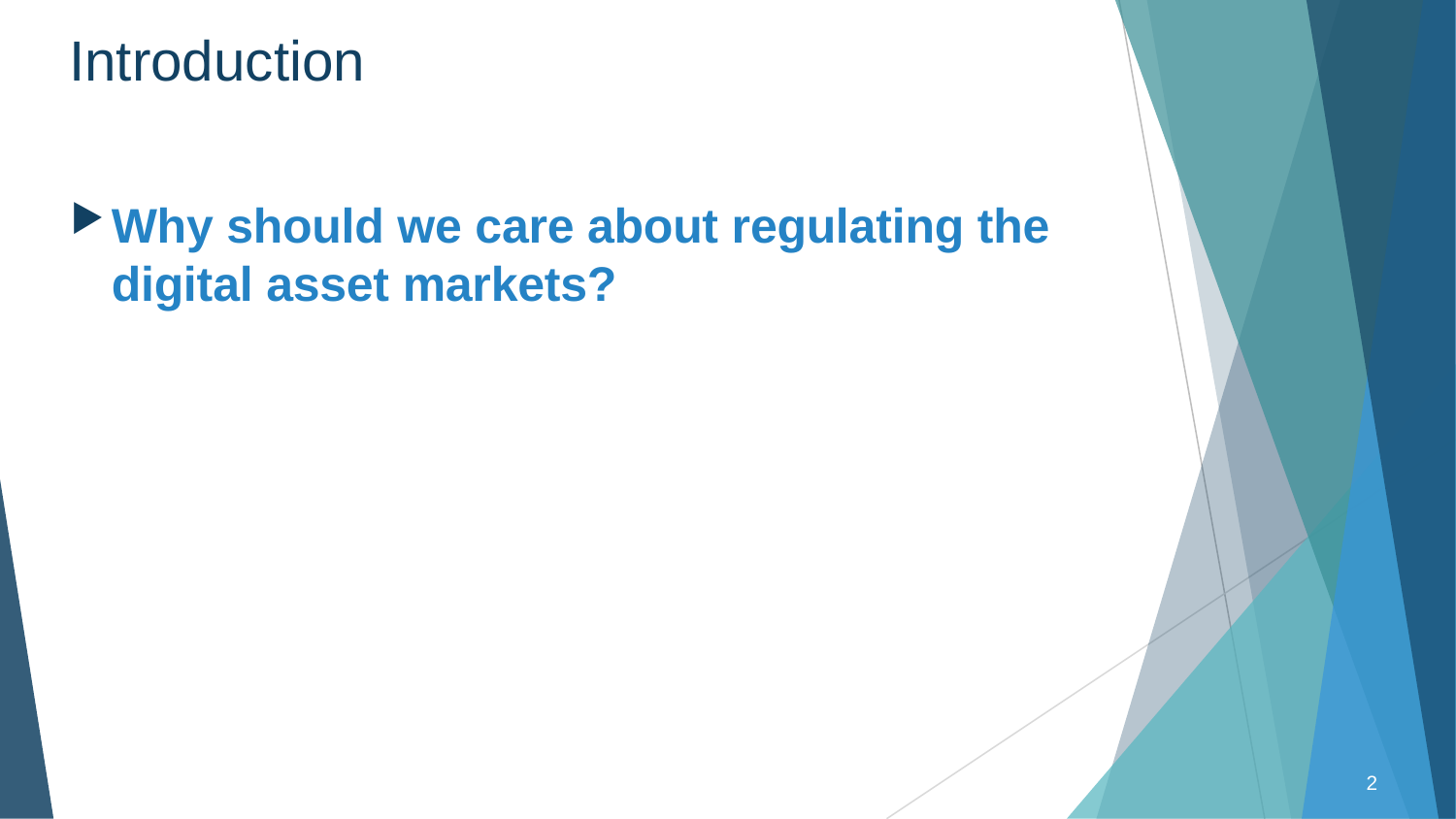

# Introduction
Why should we care about regulating the digital asset markets?

2